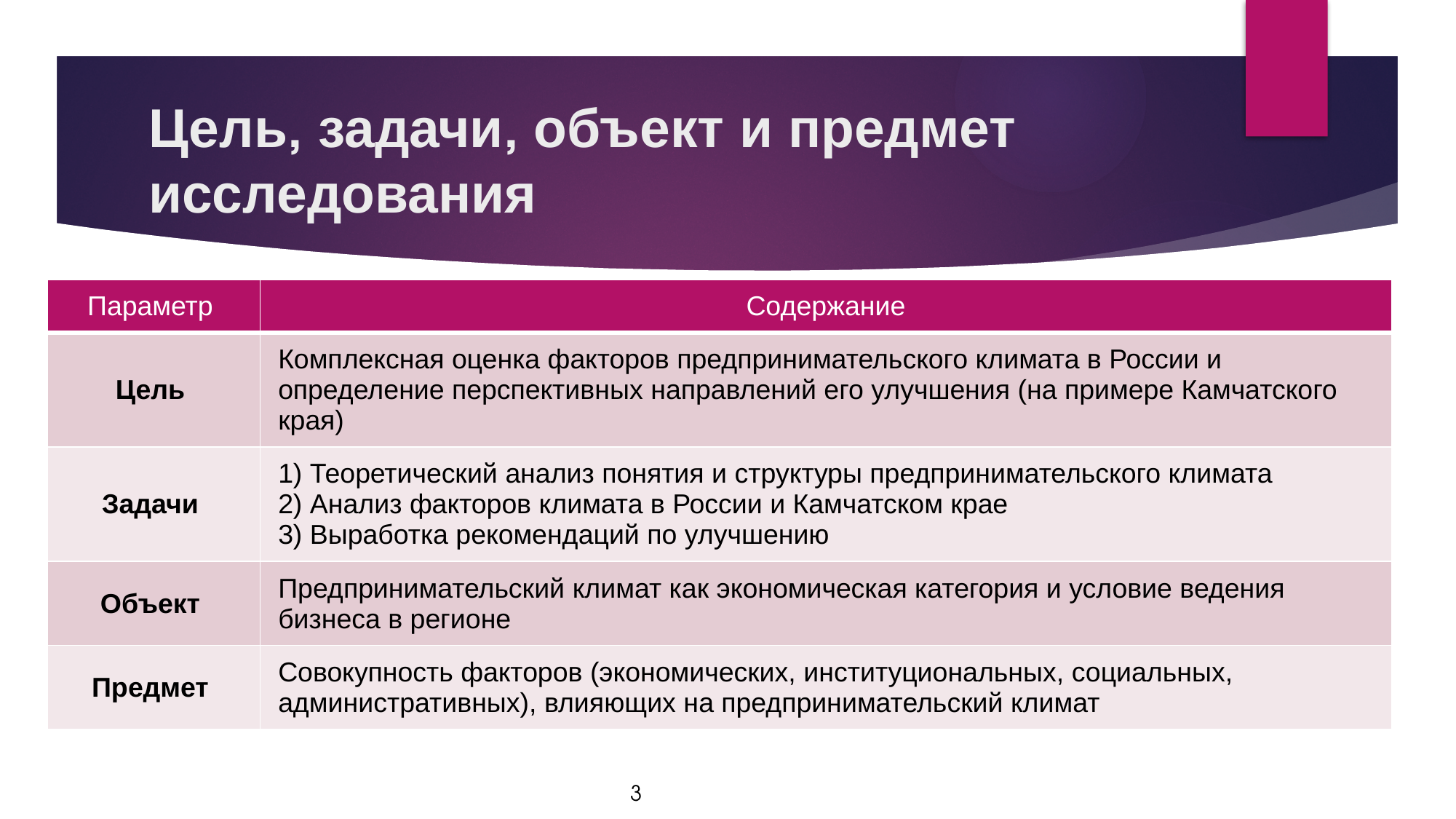

# Цель, задачи, объект и предмет исследования
| Параметр | Содержание |
| --- | --- |
| Цель | Комплексная оценка факторов предпринимательского климата в России и определение перспективных направлений его улучшения (на примере Камчатского края) |
| Задачи | 1) Теоретический анализ понятия и структуры предпринимательского климата 2) Анализ факторов климата в России и Камчатском крае 3) Выработка рекомендаций по улучшению |
| Объект | Предпринимательский климат как экономическая категория и условие ведения бизнеса в регионе |
| Предмет | Совокупность факторов (экономических, институциональных, социальных, административных), влияющих на предпринимательский климат |
3